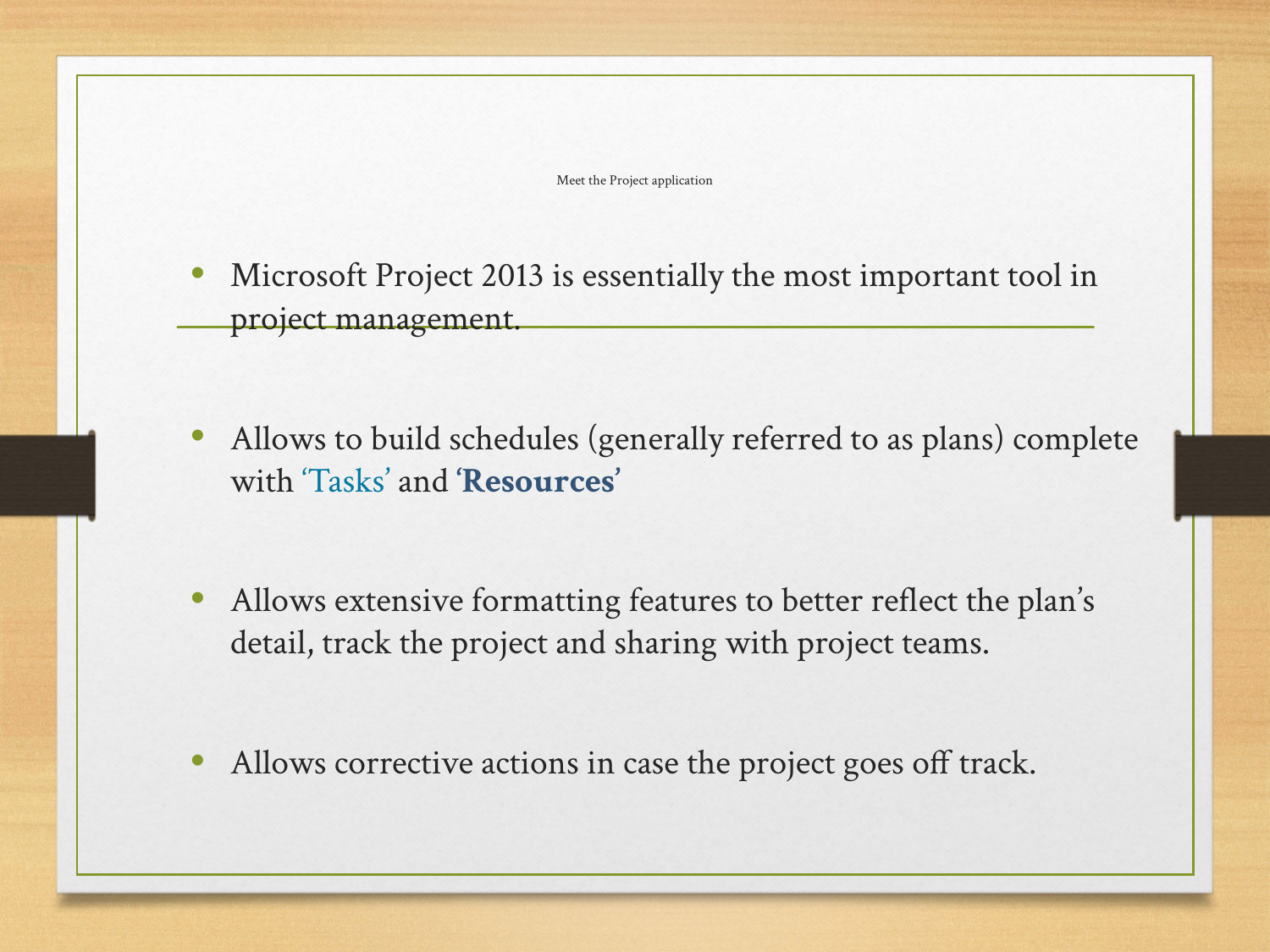

# Meet the Project application
Microsoft Project 2013 is essentially the most important tool in project management.

Allows to build schedules (generally referred to as plans) complete with ‘Tasks’ and ‘Resources’

Allows extensive formatting features to better reflect the plan’s detail, track the project and sharing with project teams.

Allows corrective actions in case the project goes off track.